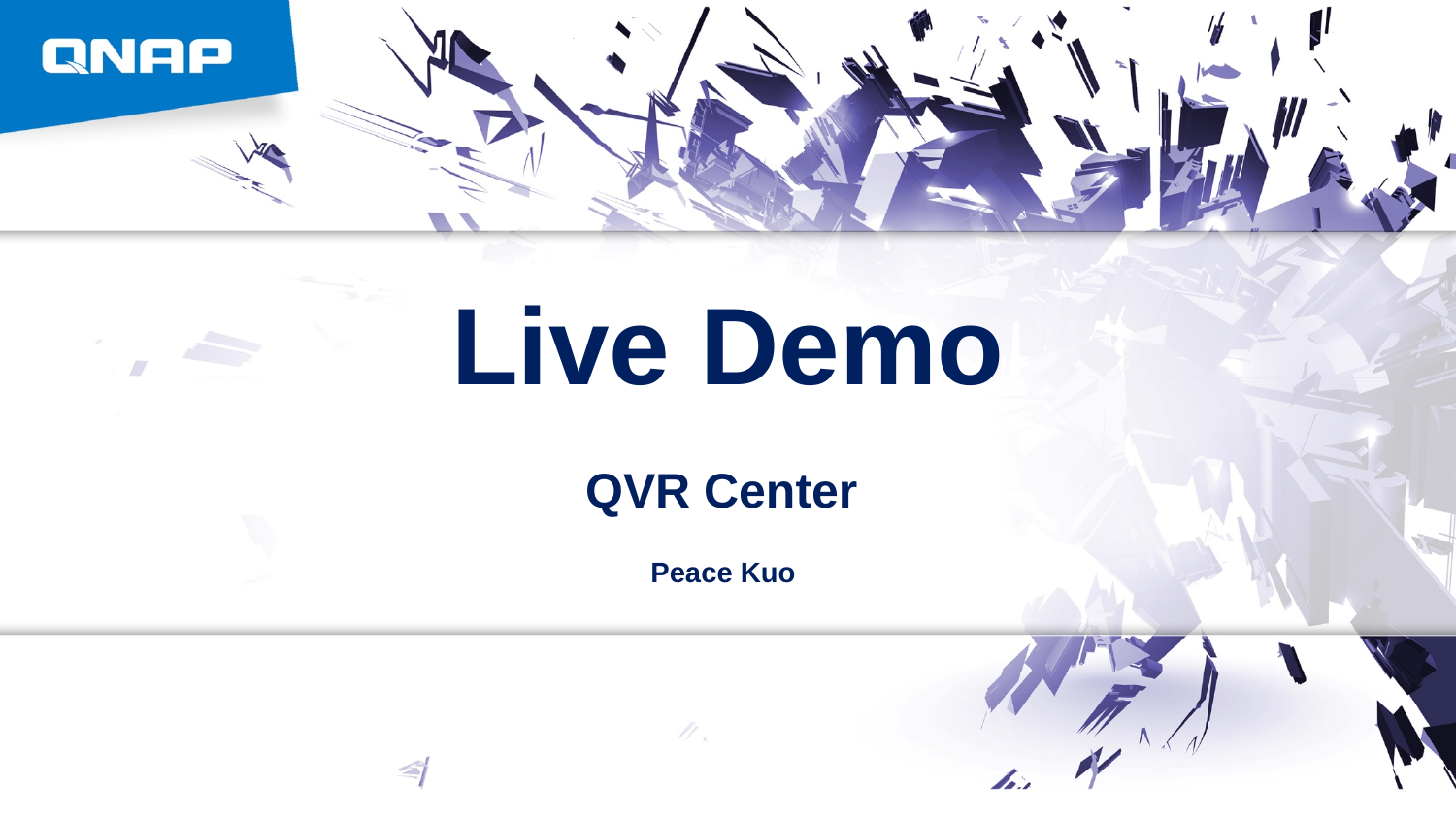

# Live Demo
QVR Center
Peace Kuo